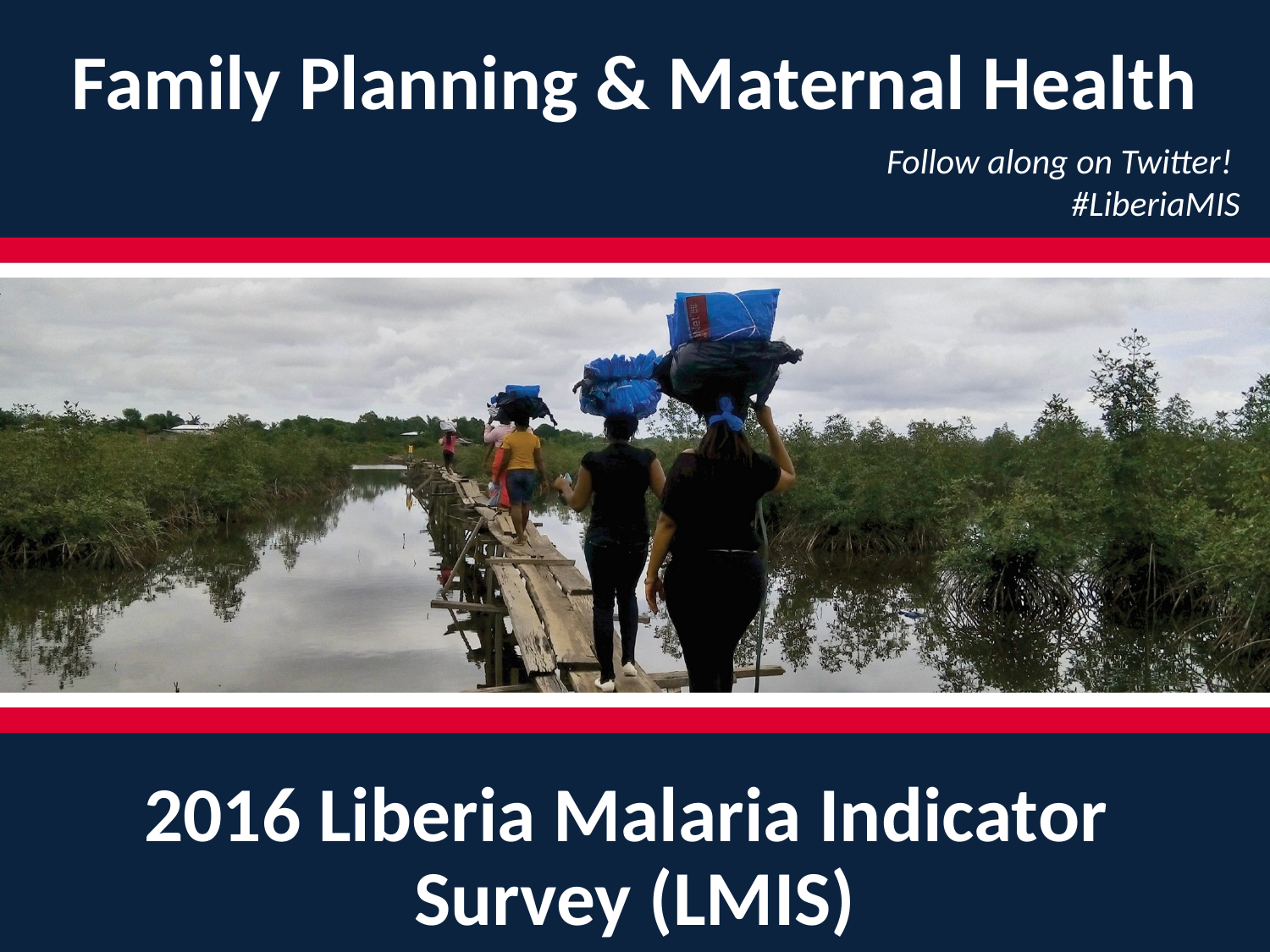

Family Planning & Maternal Health
Follow along on Twitter!
#LiberiaMIS